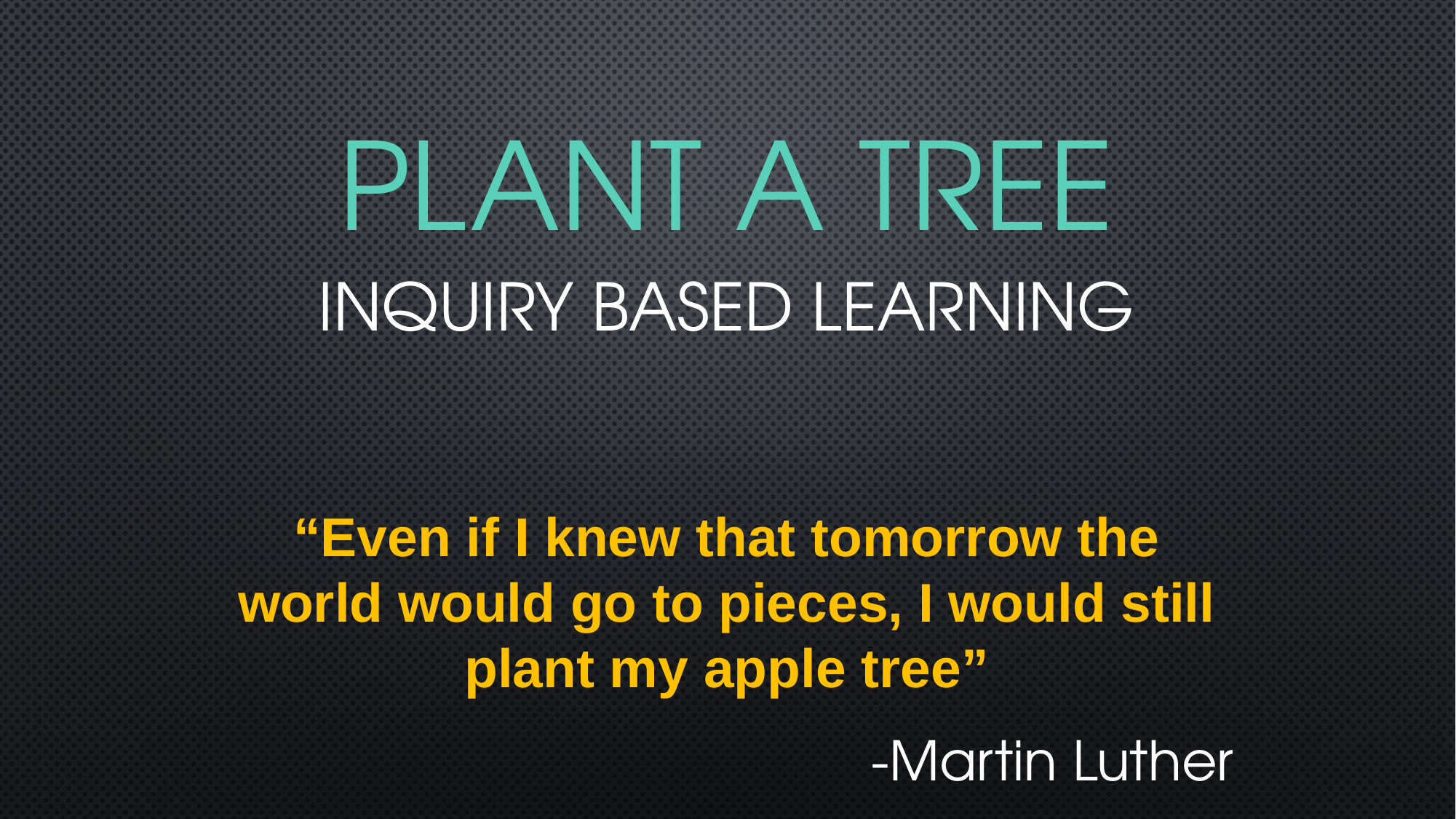

# Plant a tree
Inquiry based learning
“Even if I knew that tomorrow the world would go to pieces, I would still plant my apple tree”
-Martin Luther